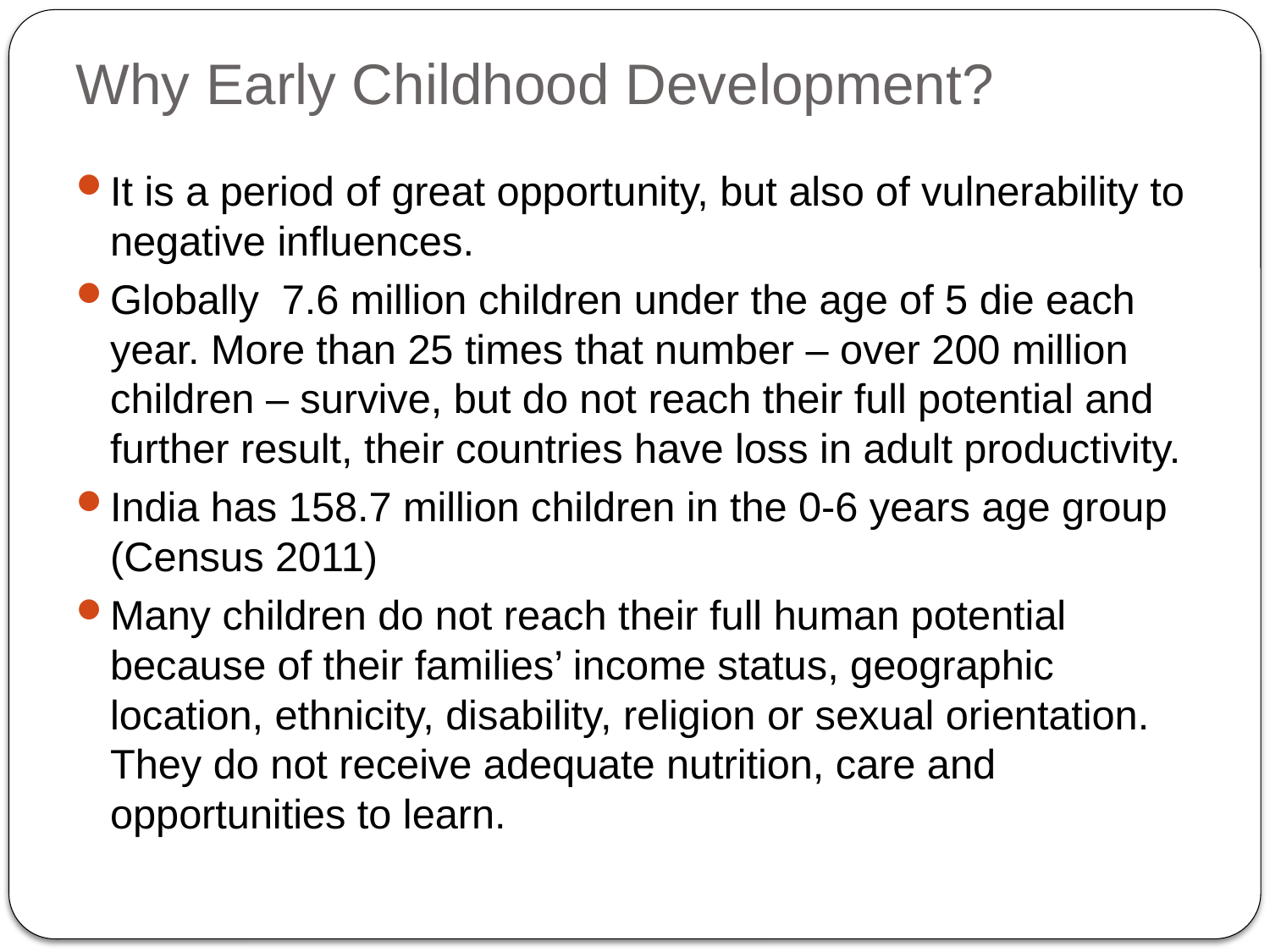

# Why Early Childhood Development?
It is a period of great opportunity, but also of vulnerability to negative influences.
Globally  7.6 million children under the age of 5 die each year. More than 25 times that number – over 200 million children – survive, but do not reach their full potential and further result, their countries have loss in adult productivity.
India has 158.7 million children in the 0-6 years age group (Census 2011)
Many children do not reach their full human potential because of their families’ income status, geographic location, ethnicity, disability, religion or sexual orientation. They do not receive adequate nutrition, care and opportunities to learn.